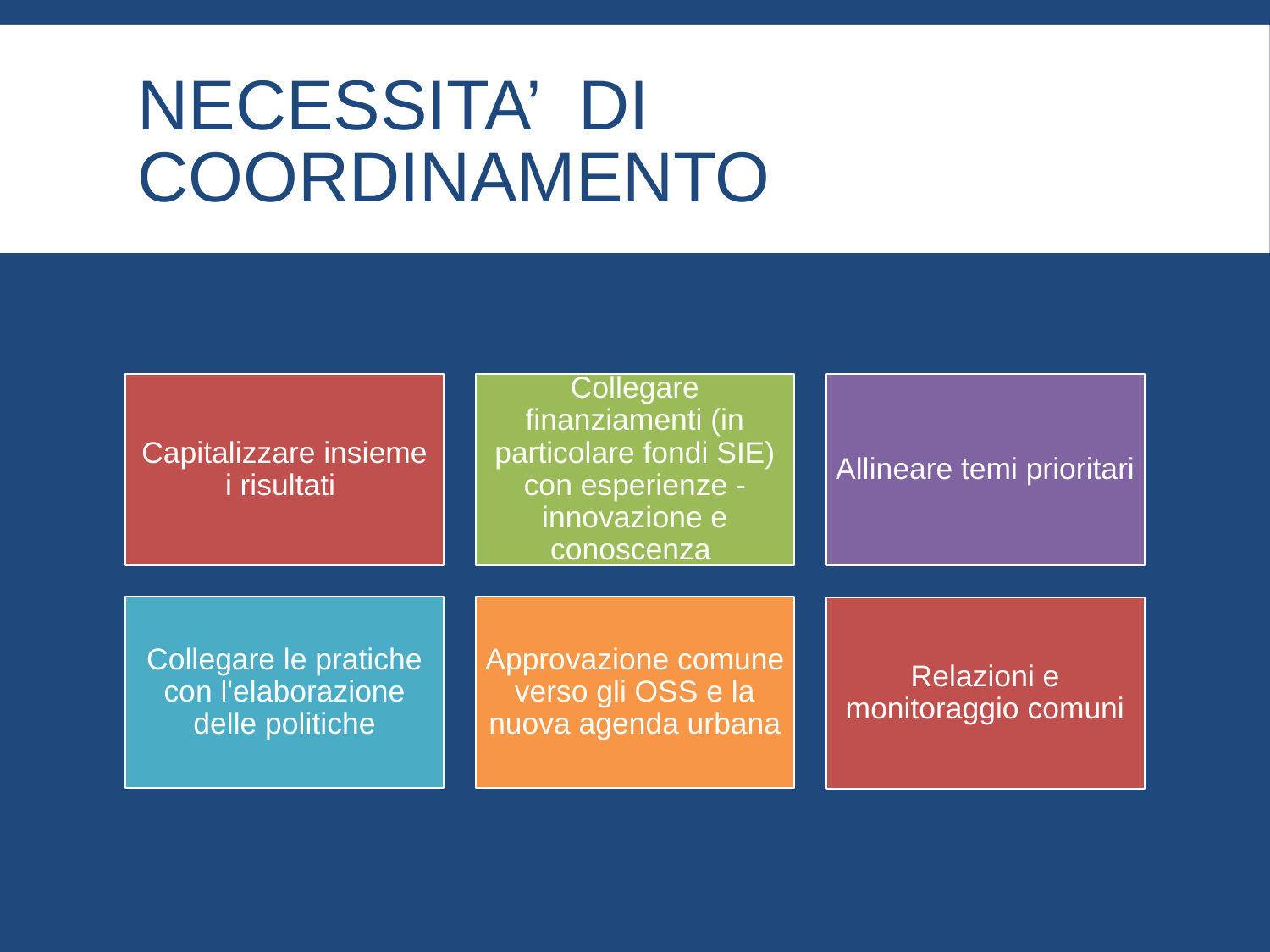

# Necessita’  di  coordinamento
Capitalizzare insieme i risultati
Collegare finanziamenti (in particolare fondi SIE) con esperienze - innovazione e conoscenza
Allineare temi prioritari
Collegare le pratiche con l'elaborazione delle politiche
Approvazione comune verso gli OSS e la nuova agenda urbana
Relazioni e monitoraggio comuni